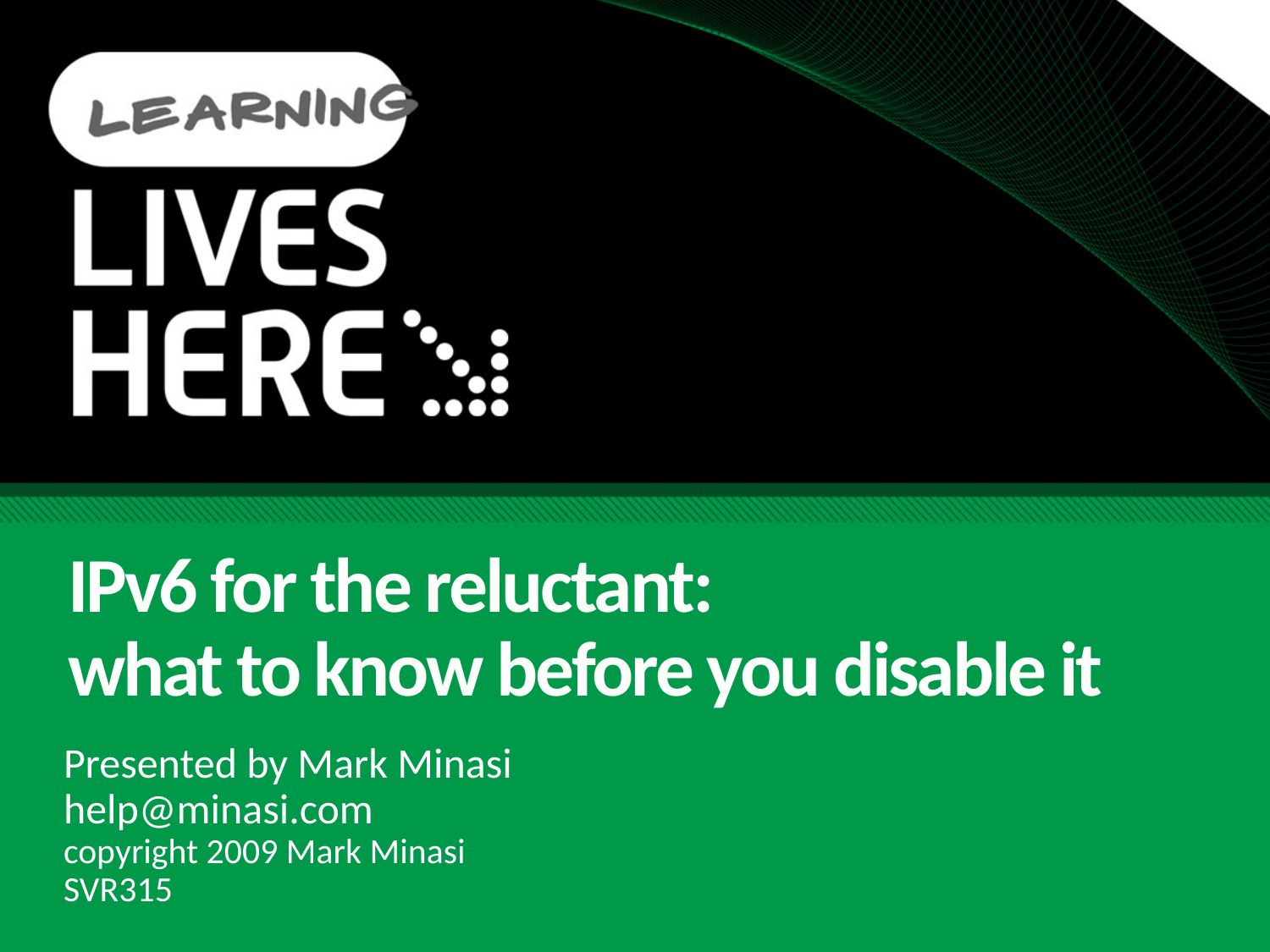

# IPv6 for the reluctant: what to know before you disable it
Presented by Mark Minasi
help@minasi.com
copyright 2009 Mark Minasi
SVR315